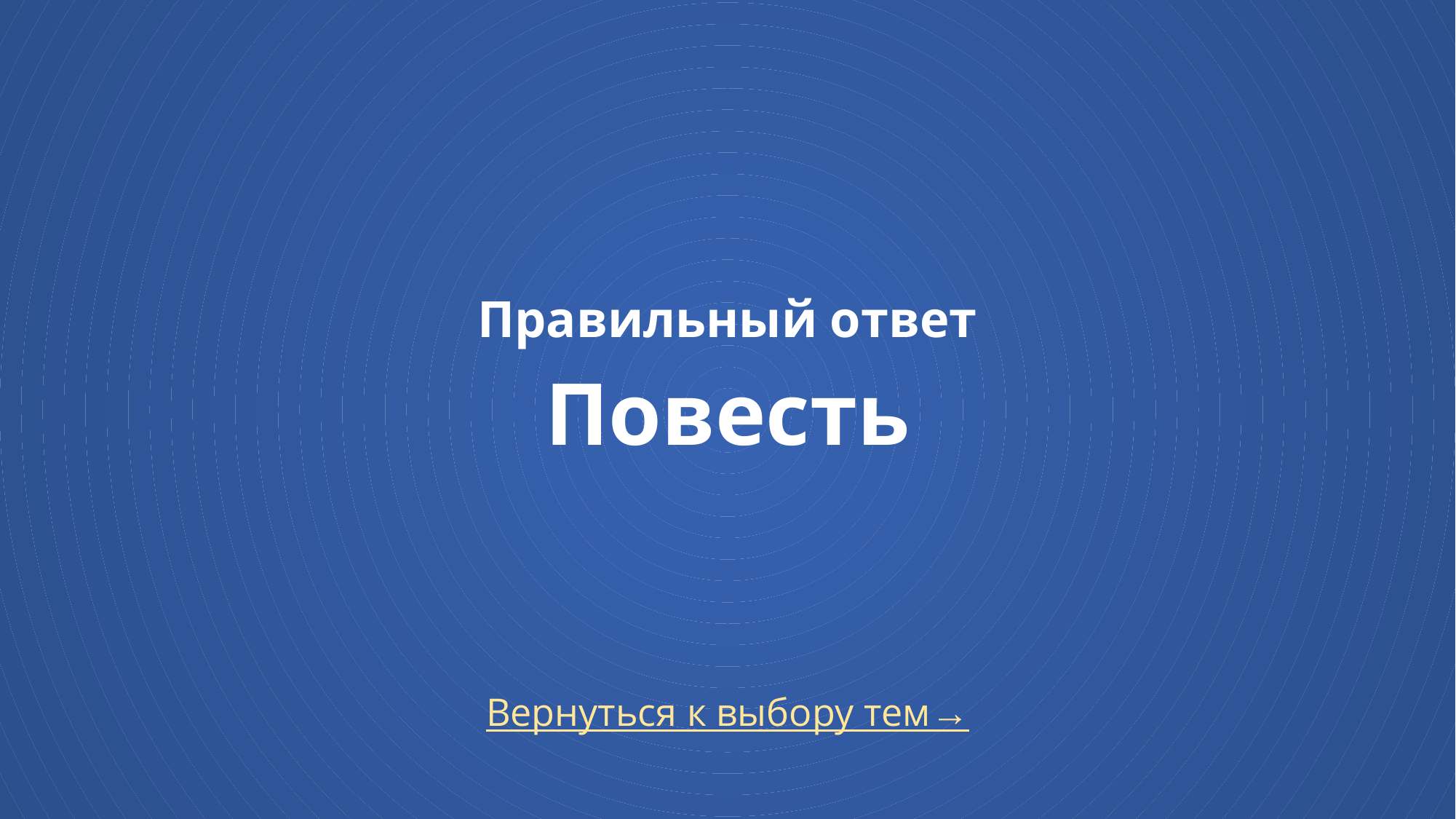

# Правильный ответ Повесть
Вернуться к выбору тем→